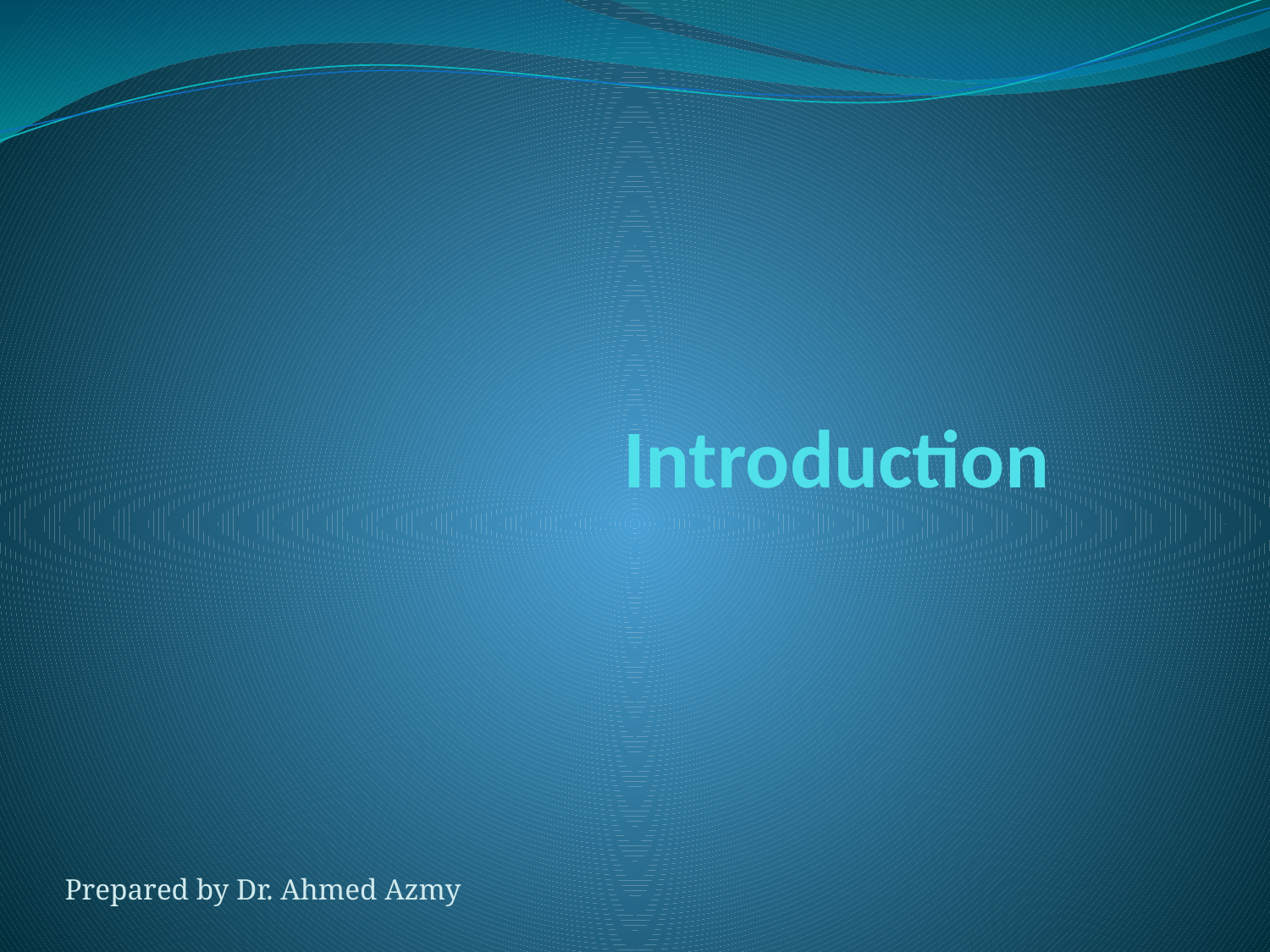

# Introduction
Prepared by Dr. Ahmed Azmy